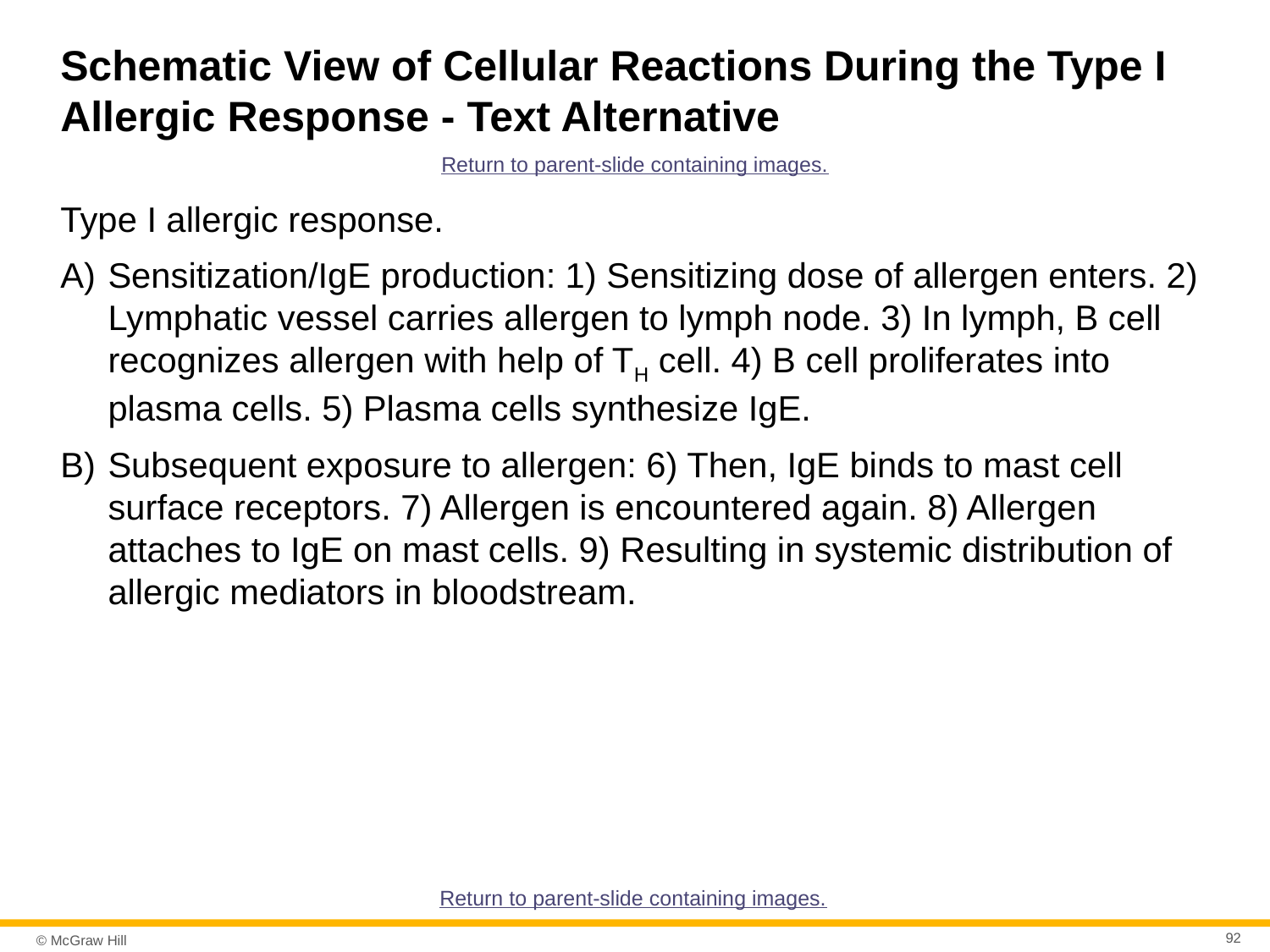

# Schematic View of Cellular Reactions During the Type I Allergic Response - Text Alternative
Return to parent-slide containing images.
Type I allergic response.
Sensitization/IgE production: 1) Sensitizing dose of allergen enters. 2) Lymphatic vessel carries allergen to lymph node. 3) In lymph, B cell recognizes allergen with help of TH cell. 4) B cell proliferates into plasma cells. 5) Plasma cells synthesize IgE.
Subsequent exposure to allergen: 6) Then, IgE binds to mast cell surface receptors. 7) Allergen is encountered again. 8) Allergen attaches to IgE on mast cells. 9) Resulting in systemic distribution of allergic mediators in bloodstream.
Return to parent-slide containing images.